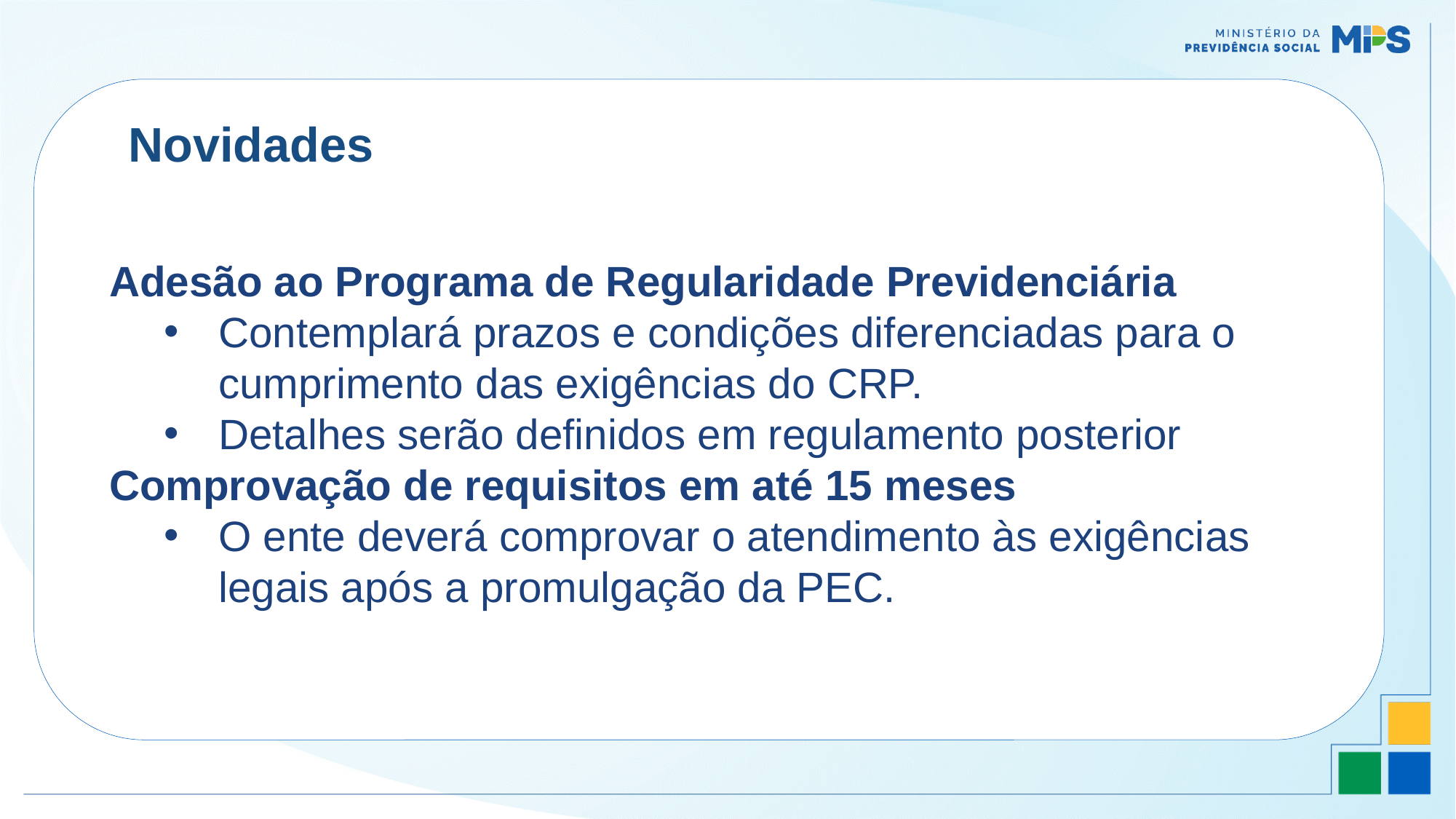

Novidades
Adesão ao Programa de Regularidade Previdenciária
Contemplará prazos e condições diferenciadas para o cumprimento das exigências do CRP.
Detalhes serão definidos em regulamento posterior
Comprovação de requisitos em até 15 meses
O ente deverá comprovar o atendimento às exigências legais após a promulgação da PEC.